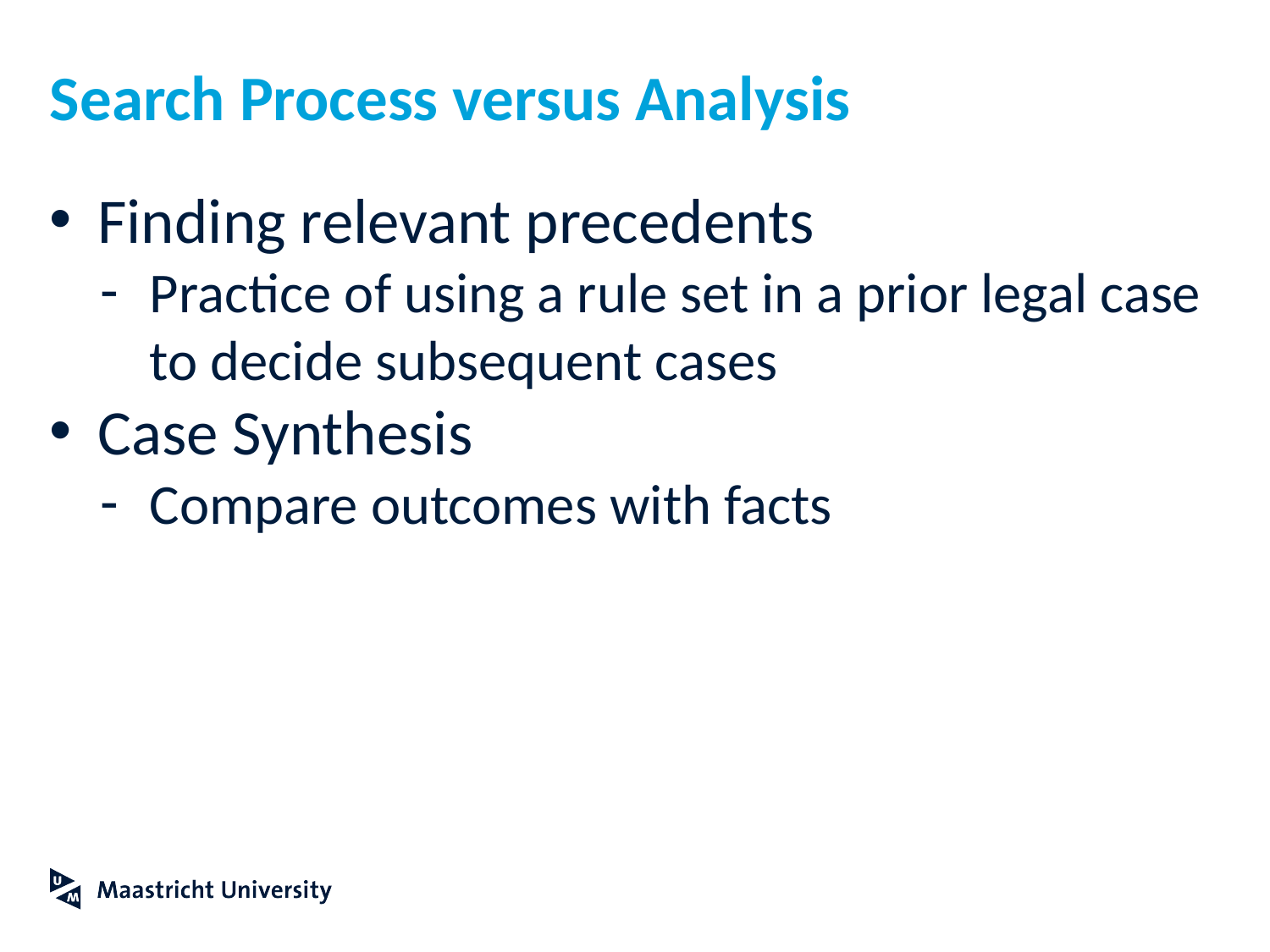

# Search Process versus Analysis
Finding relevant precedents
Practice of using a rule set in a prior legal case to decide subsequent cases
Case Synthesis
Compare outcomes with facts